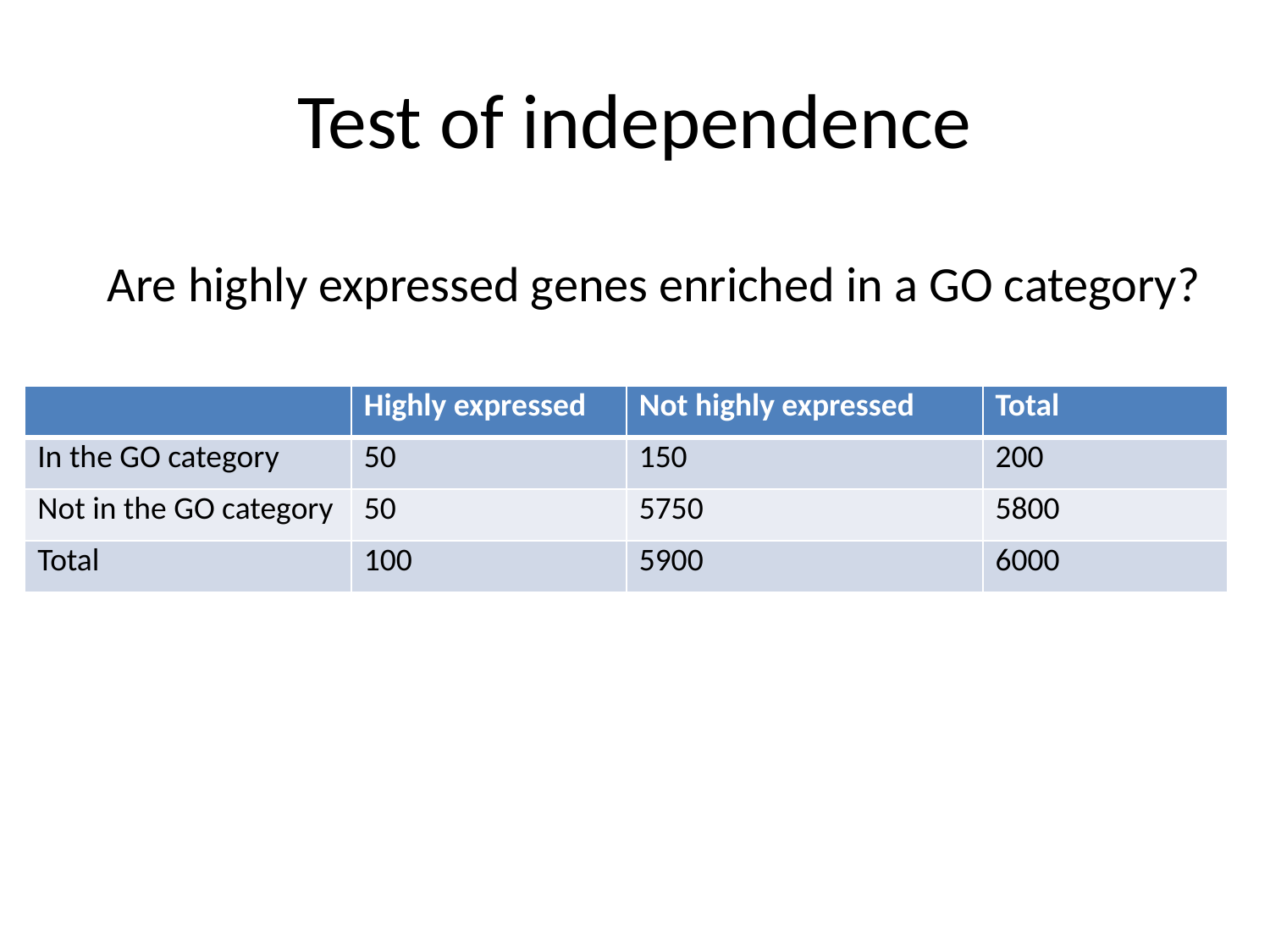

# Test of independence
Are highly expressed genes enriched in a GO category?
|  | Highly expressed | Not highly expressed | Total |
| --- | --- | --- | --- |
| In the GO category | 50 | 150 | 200 |
| Not in the GO category | 50 | 5750 | 5800 |
| Total | 100 | 5900 | 6000 |